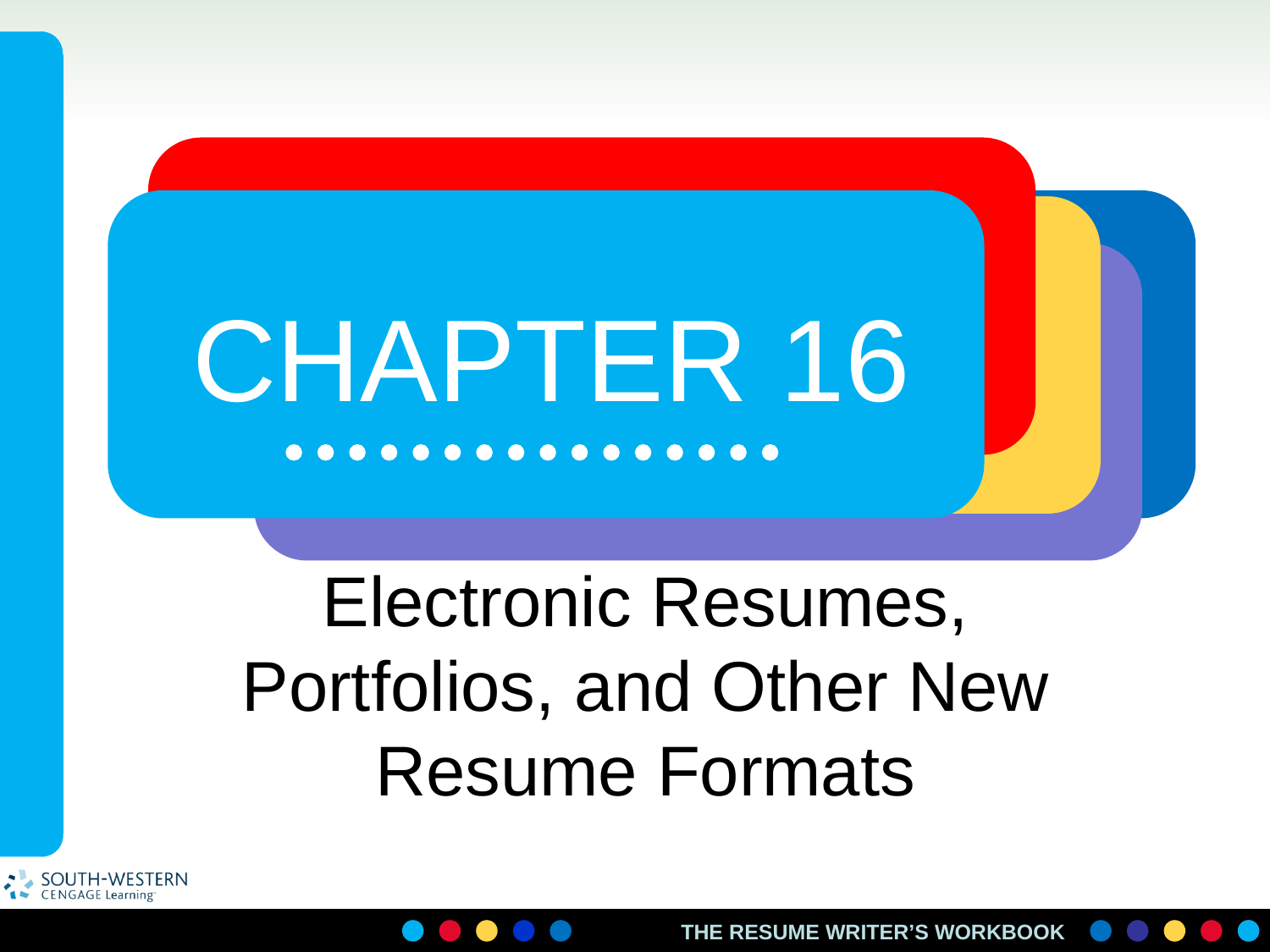

# CHAPTER 16
Electronic Resumes, Portfolios, and Other New Resume Formats